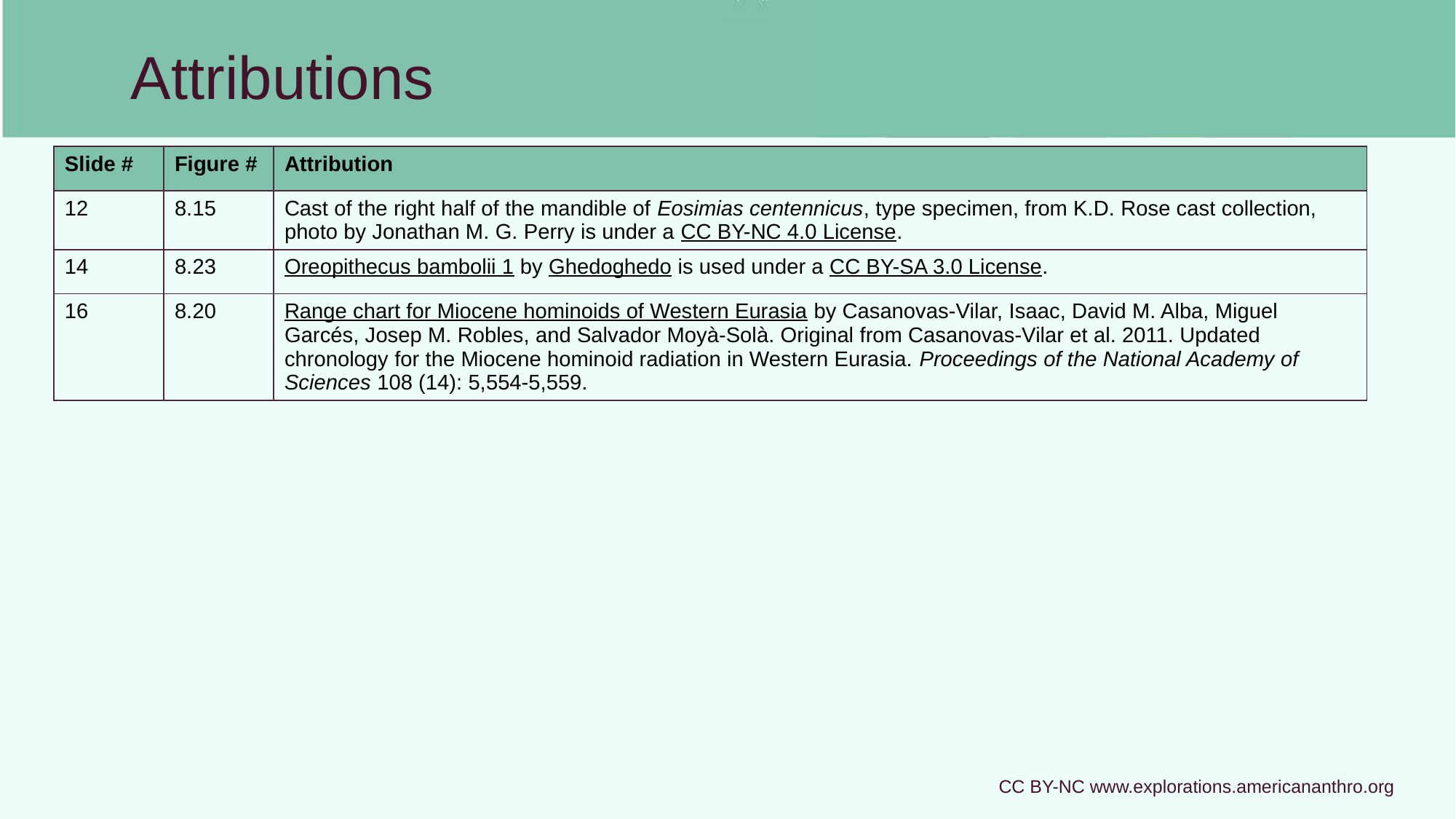

Attributions
| Slide # | Figure # | Attribution |
| --- | --- | --- |
| 12 | 8.15 | Cast of the right half of the mandible of Eosimias centennicus, type specimen, from K.D. Rose cast collection, photo by Jonathan M. G. Perry is under a CC BY-NC 4.0 License. |
| 14 | 8.23 | Oreopithecus bambolii 1 by Ghedoghedo is used under a CC BY-SA 3.0 License. |
| 16 | 8.20 | Range chart for Miocene hominoids of Western Eurasia by Casanovas-Vilar, Isaac, David M. Alba, Miguel Garcés, Josep M. Robles, and Salvador Moyà-Solà. Original from Casanovas-Vilar et al. 2011. Updated chronology for the Miocene hominoid radiation in Western Eurasia. Proceedings of the National Academy of Sciences 108 (14): 5,554-5,559. |